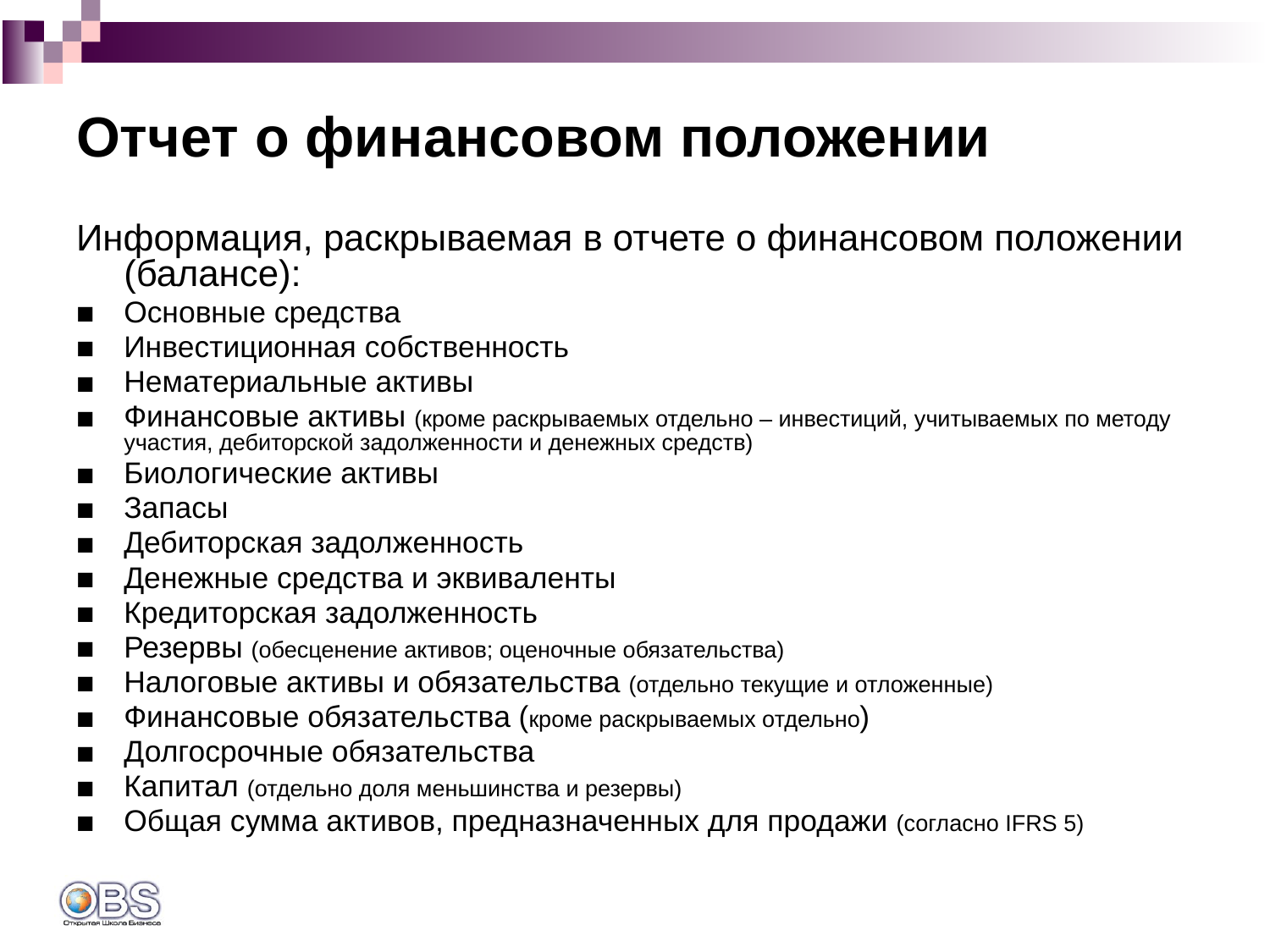

# Отчет о финансовом положении
Информация, раскрываемая в отчете о финансовом положении (балансе):
Основные средства
Инвестиционная собственность
Нематериальные активы
Финансовые активы (кроме раскрываемых отдельно – инвестиций, учитываемых по методу участия, дебиторской задолженности и денежных средств)
Биологические активы
Запасы
Дебиторская задолженность
Денежные средства и эквиваленты
Кредиторская задолженность
Резервы (обесценение активов; оценочные обязательства)
Налоговые активы и обязательства (отдельно текущие и отложенные)
Финансовые обязательства (кроме раскрываемых отдельно)
Долгосрочные обязательства
Капитал (отдельно доля меньшинства и резервы)
Общая сумма активов, предназначенных для продажи (согласно IFRS 5)